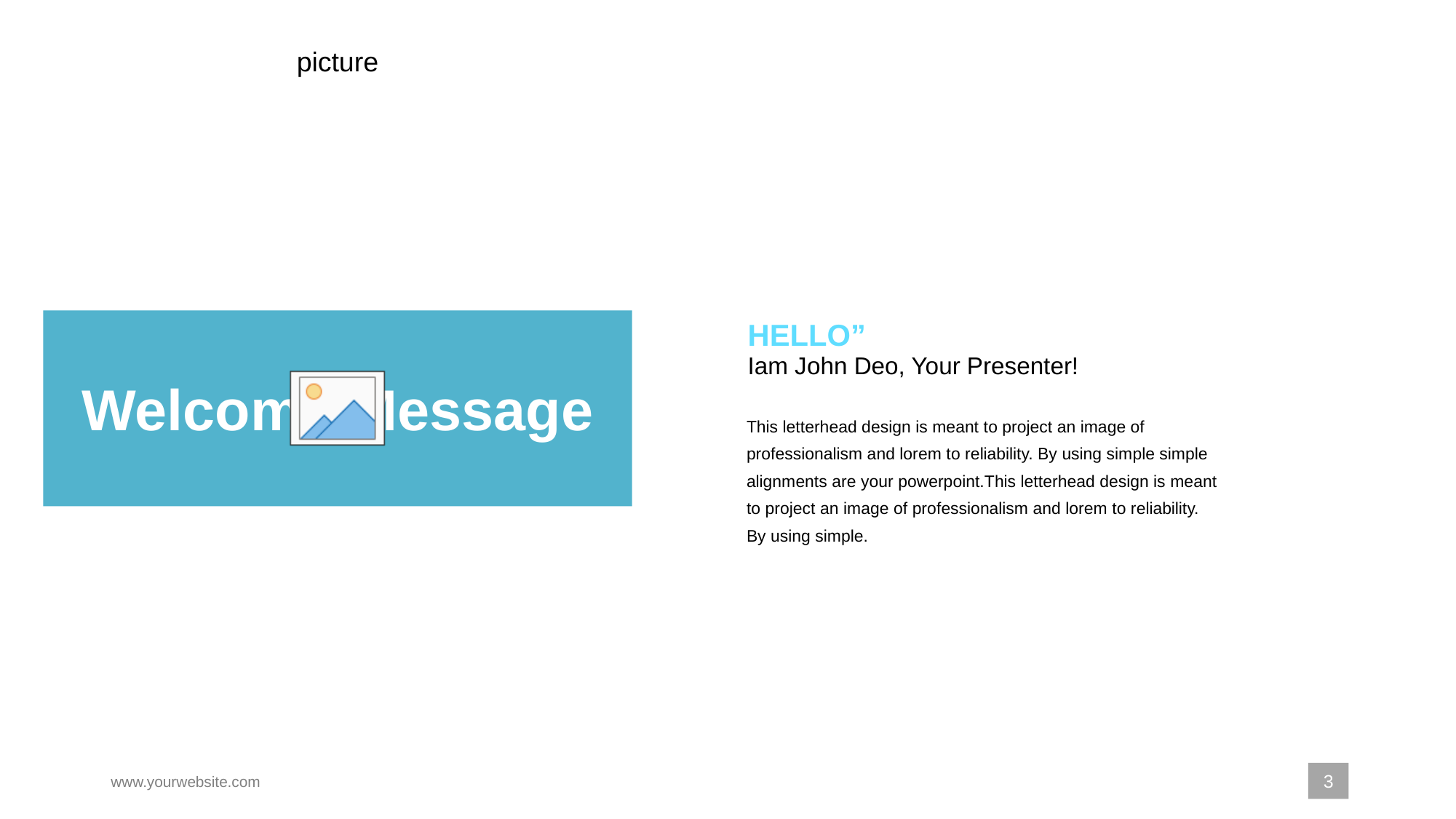

HELLO”
Iam John Deo, Your Presenter!
This letterhead design is meant to project an image of professionalism and lorem to reliability. By using simple simple alignments are your powerpoint.This letterhead design is meant to project an image of professionalism and lorem to reliability. By using simple.
Welcome Message
3
www.yourwebsite.com